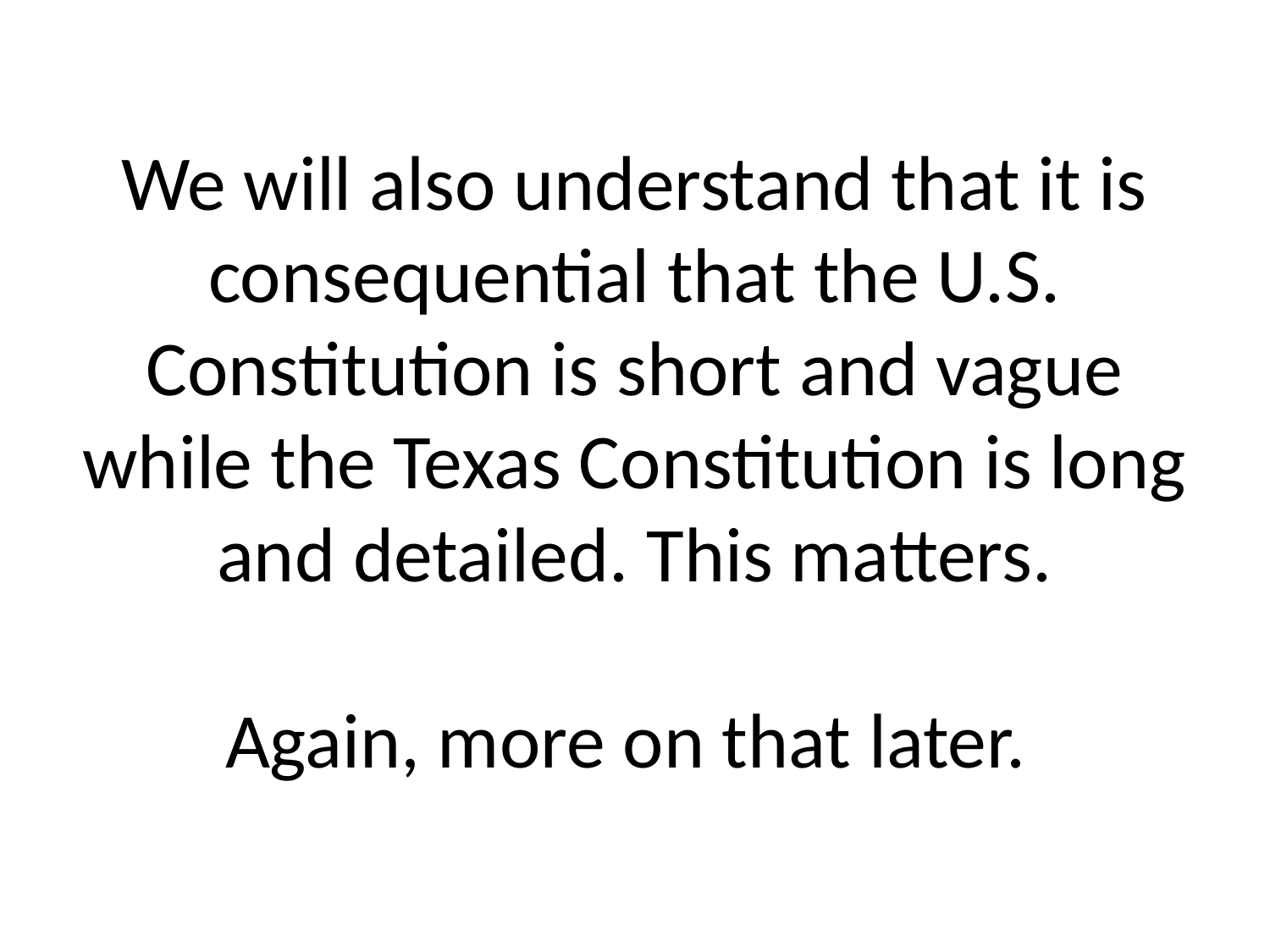

# We will also understand that it is consequential that the U.S. Constitution is short and vague while the Texas Constitution is long and detailed. This matters. Again, more on that later.